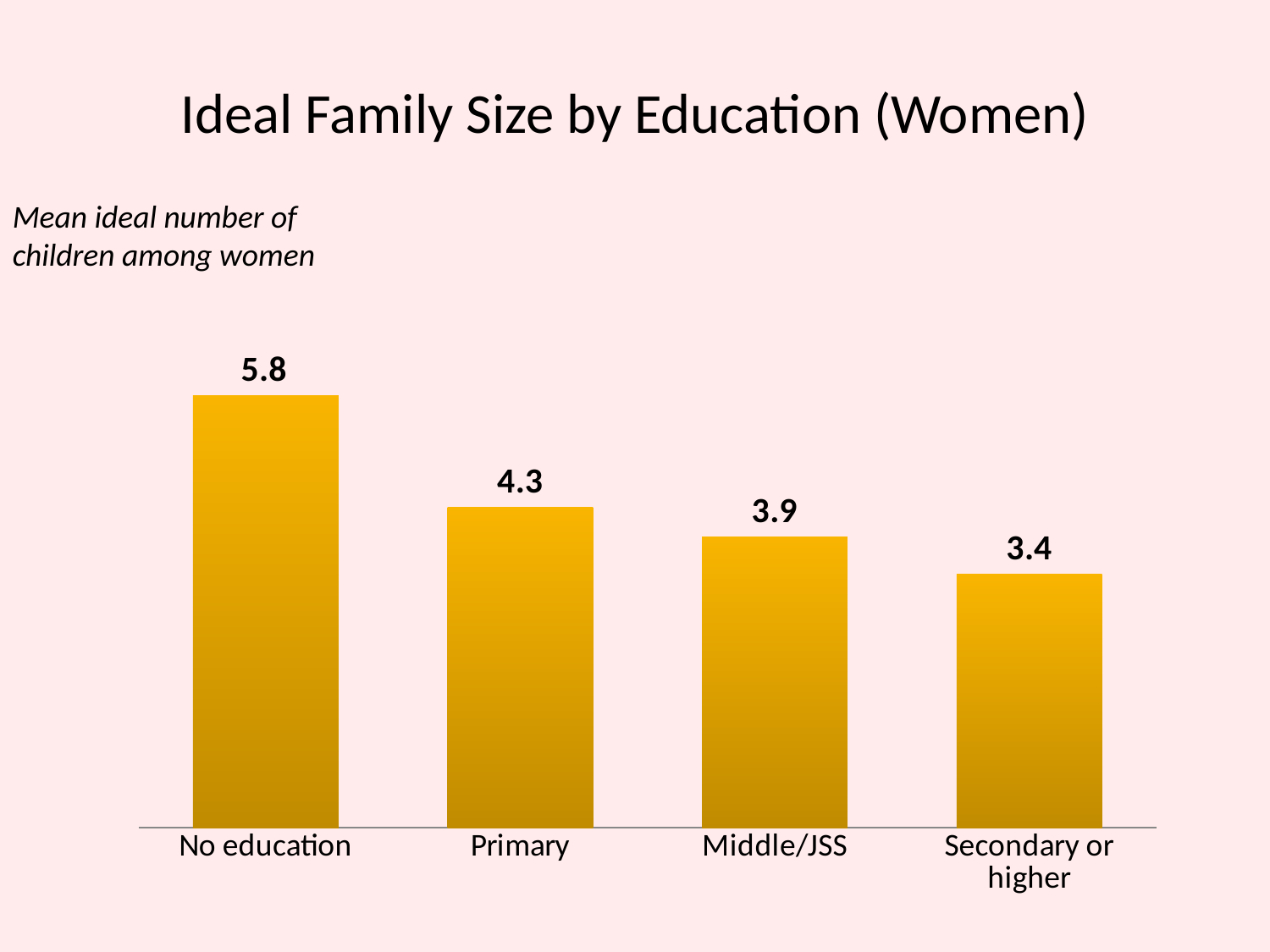

# Ideal Family Size by Education (Women)
Mean ideal number of children among women

### Chart

| Category | Series 1 |
|---|---|
| No education | 5.8 |
| Primary | 4.3 |
| Middle/JSS | 3.9 |
| Secondary or higher | 3.4 |